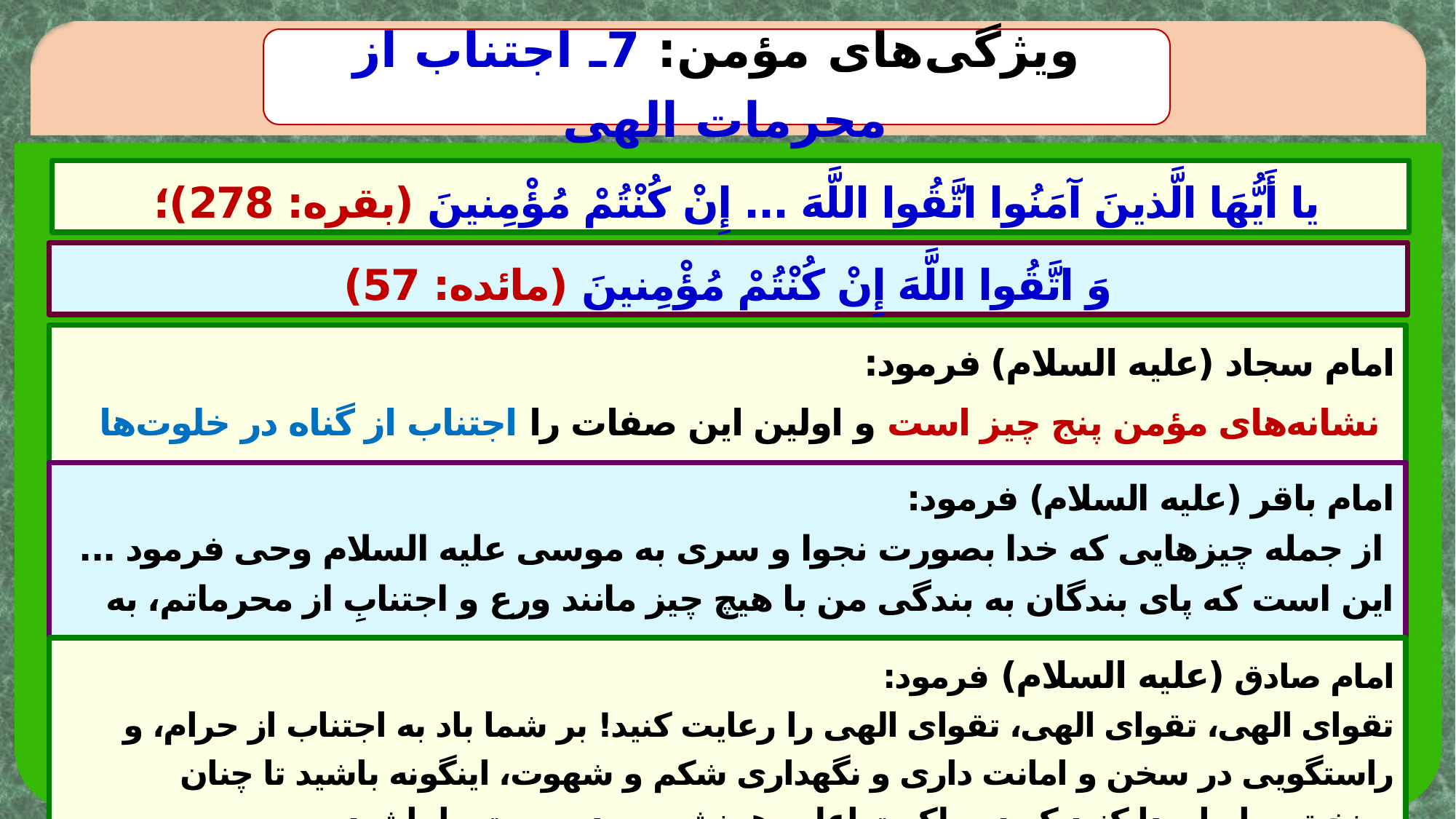

ویژگی‌های مؤمن: 7ـ اجتناب از محرمات الهی

يا أَيُّهَا الَّذينَ آمَنُوا اتَّقُوا اللَّهَ ... إِنْ‏ كُنْتُمْ‏ مُؤْمِنينَ‏ (بقره: 278)؛
وَ اتَّقُوا اللَّهَ إِنْ‏ كُنْتُمْ‏ مُؤْمِنينَ‏ (مائده: 57)
امام سجاد (علیه السلام) فرمود:
 نشانه‌های مؤمن پنج چیز است و اولین این صفات را‌ اجتناب از گناه در خلوت‌ها ذکر نمود.
امام باقر (علیه السلام) فرمود:
 از جمله چیزهایی که خدا بصورت نجوا و سری به موسی علیه السلام وحی فرمود ... این است که پای بندگان به بندگی من با هیچ چیز مانند ورع و اجتنابِ از محرماتم، به من تقرّب نمی‌جویند.
امام صادق (علیه السلام) فرمود:
تقوای الهی، تقوای الهی، تقوای الهی را رعایت کنید! بر شما باد به اجتناب از حرام، و راستگویی در سخن و امانت داری و نگهداری شکم و شهوت، اینگونه باشید تا چنان سنخیتی با ما پیدا کنید که در ملکوت اعلی همنشین و در معیت ما باشید.